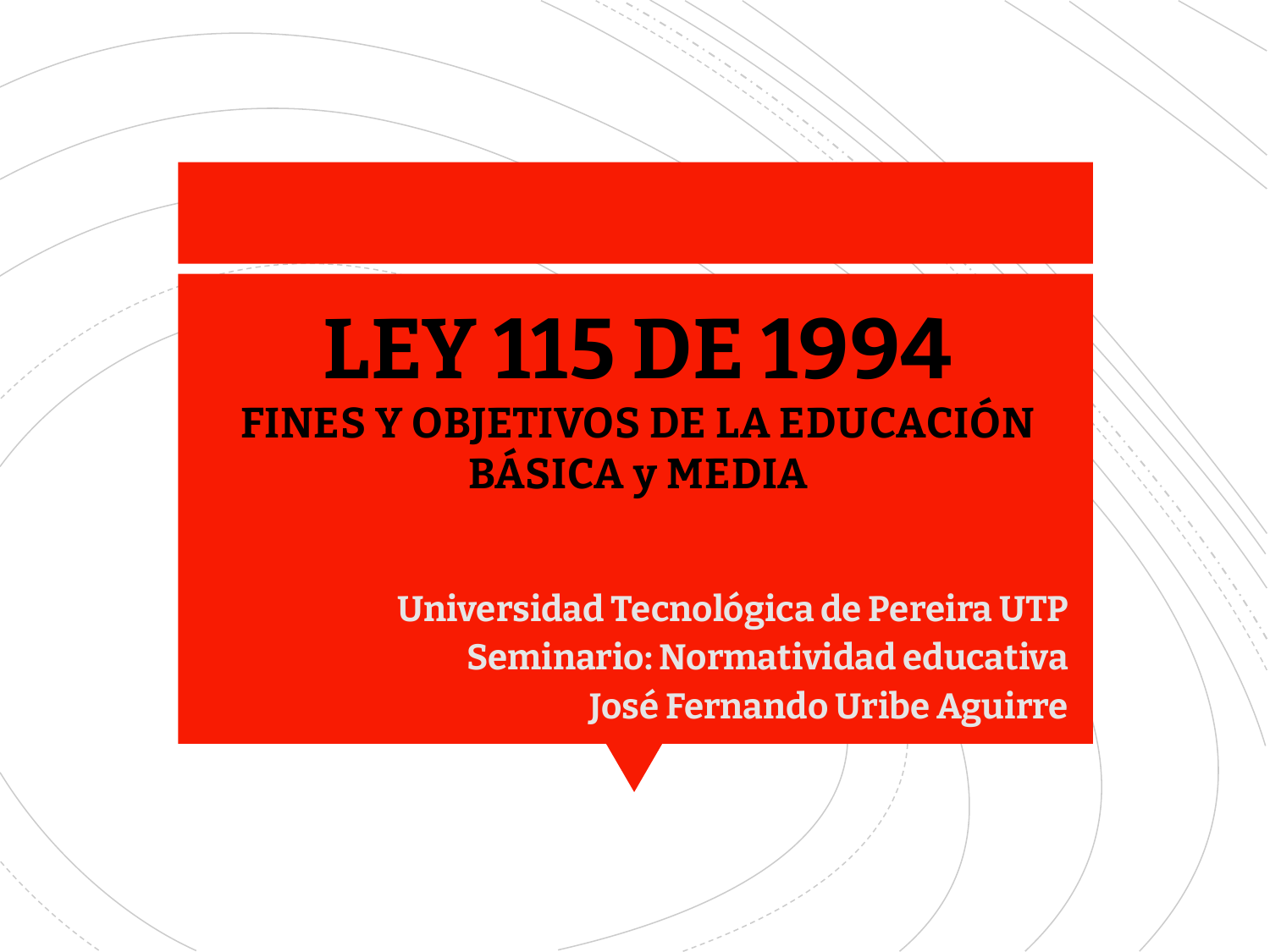

LEY 115 DE 1994
FINES Y OBJETIVOS DE LA EDUCACIÓN BÁSICA y MEDIA

Universidad Tecnológica de Pereira UTP
Seminario: Normatividad educativa
José Fernando Uribe Aguirre